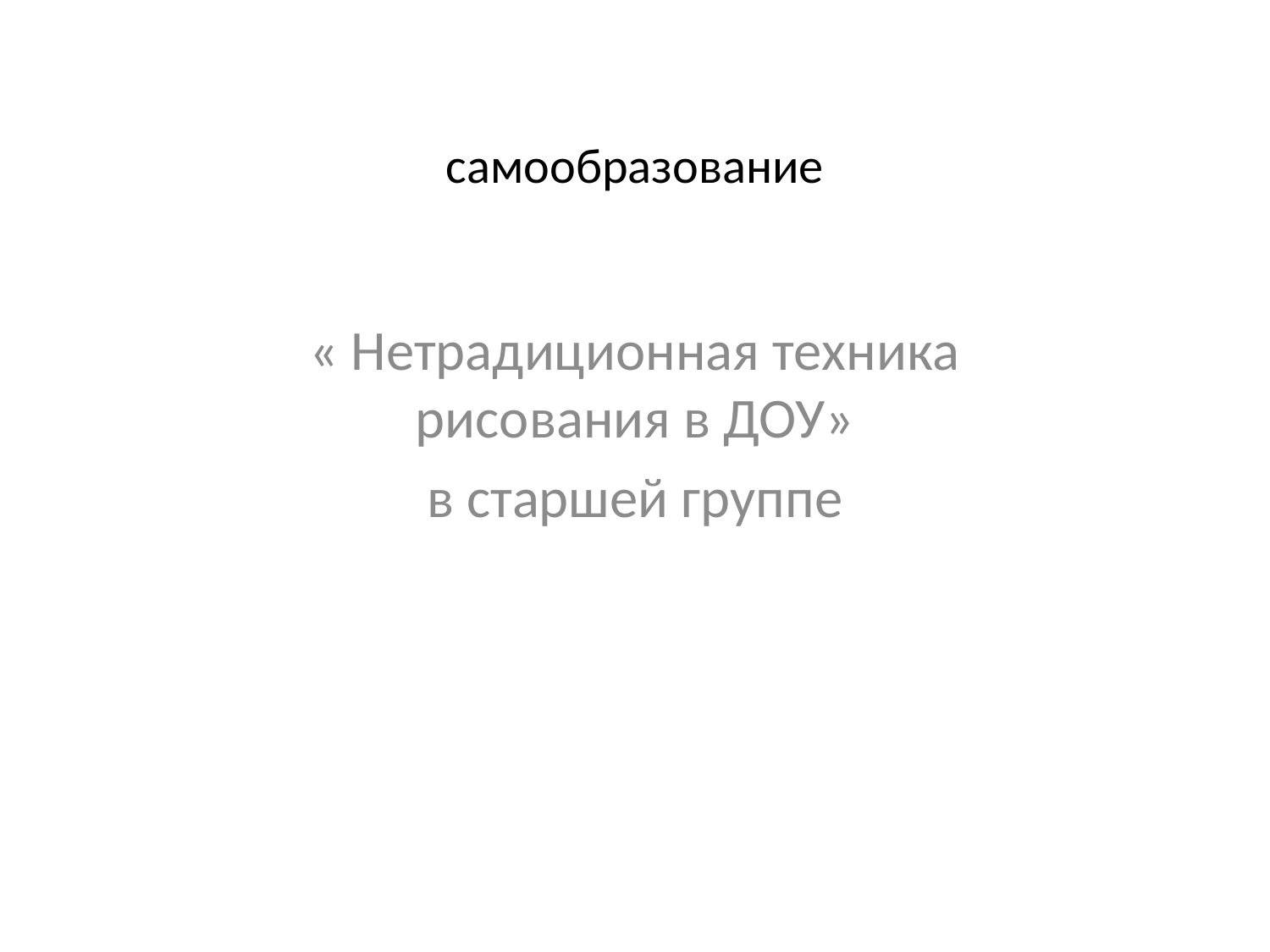

# самообразование
« Нетрадиционная техника рисования в ДОУ»
в старшей группе